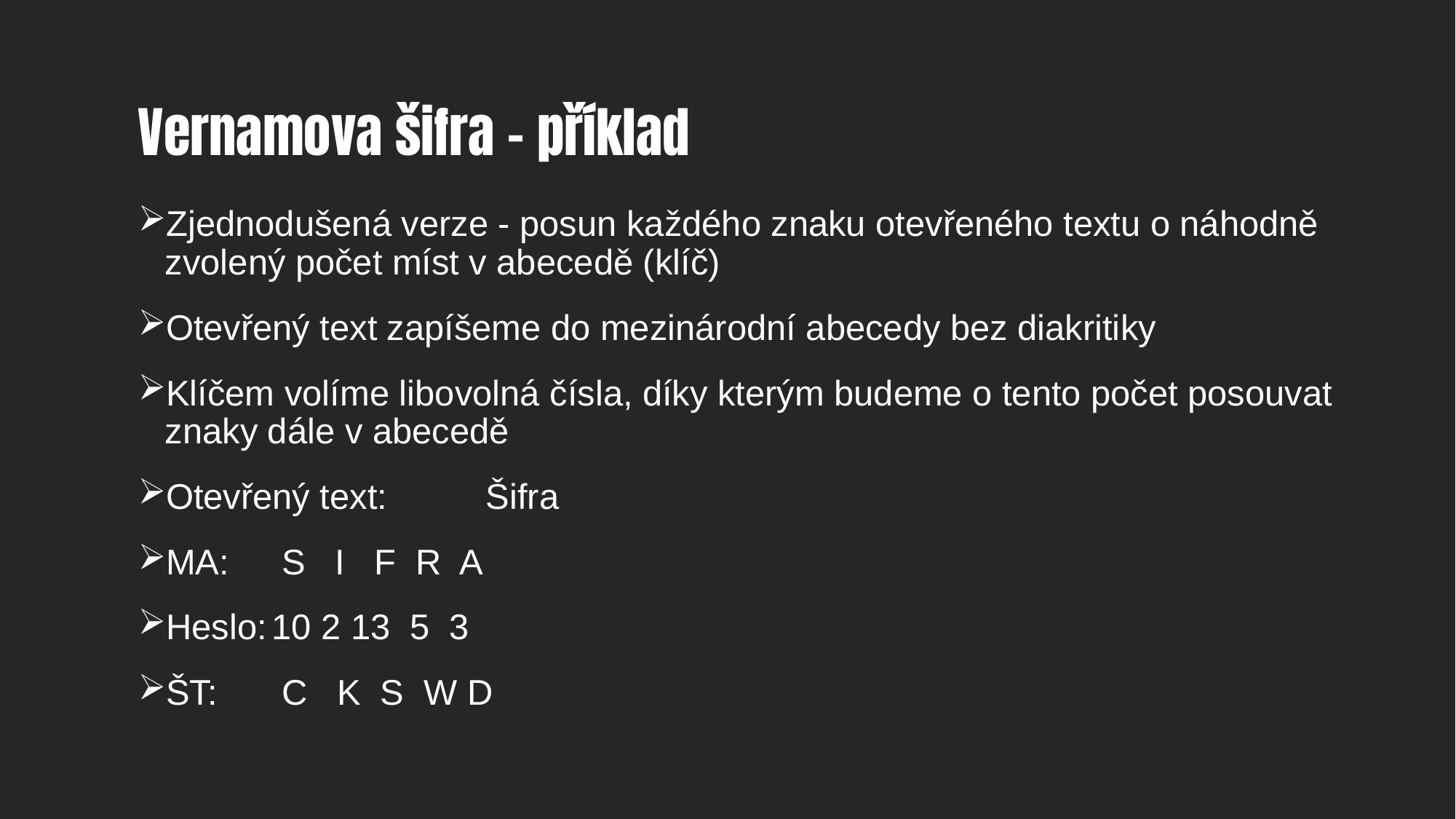

# Vernamova šifra - příklad
Zjednodušená verze - posun každého znaku otevřeného textu o náhodně zvolený počet míst v abecedě (klíč)
Otevřený text zapíšeme do mezinárodní abecedy bez diakritiky
Klíčem volíme libovolná čísla, díky kterým budeme o tento počet posouvat znaky dále v abecedě
Otevřený text:	Šifra
MA:			 S   I   F  R  A
Heslo:		10 2 13  5  3
ŠT:			 C   K  S  W D